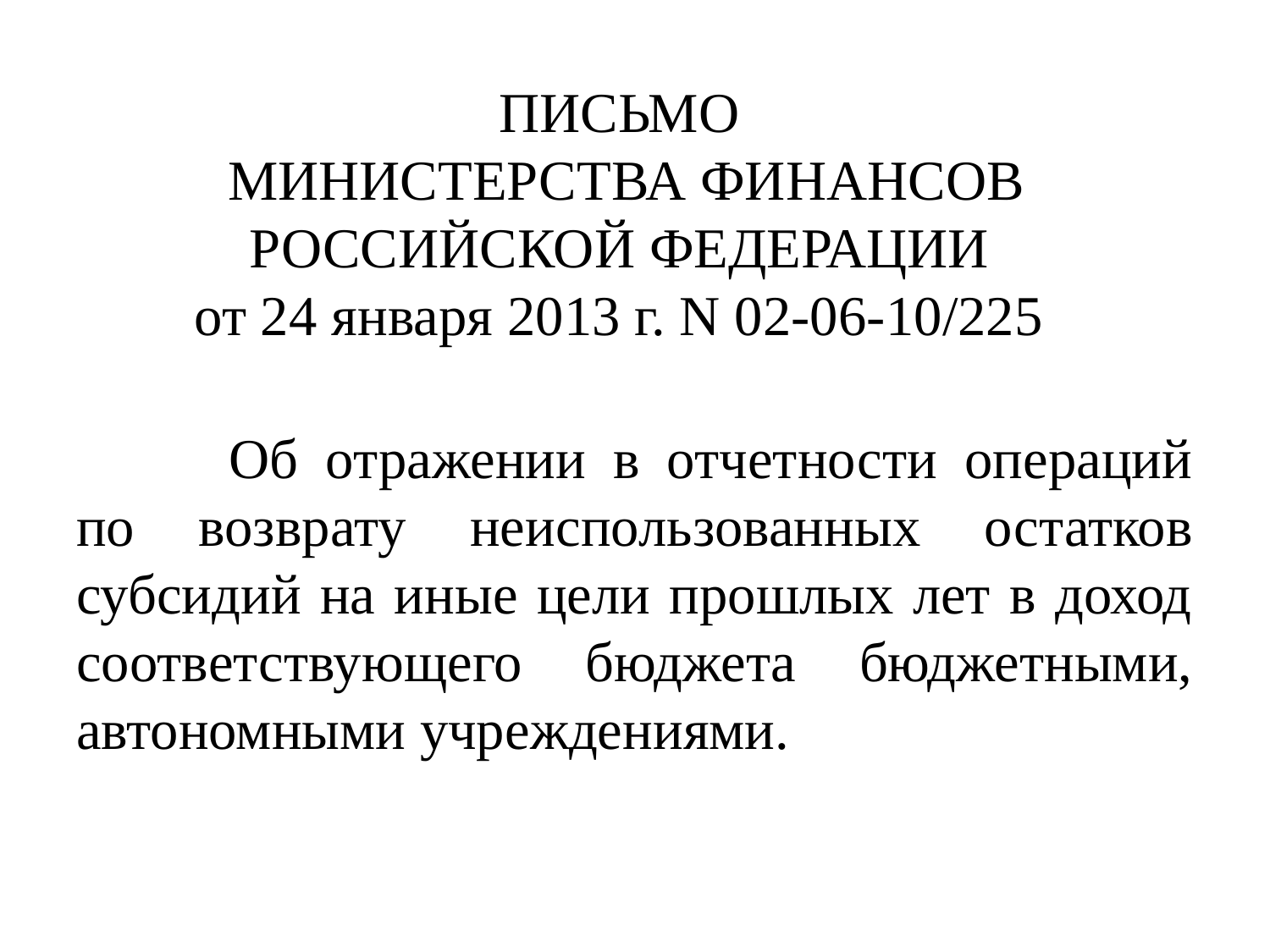

# ПИСЬМО МИНИСТЕРСТВА ФИНАНСОВ РОССИЙСКОЙ ФЕДЕРАЦИИ от 24 января 2013 г. N 02-06-10/225
	 Об отражении в отчетности операций по возврату неиспользованных остатков субсидий на иные цели прошлых лет в доход соответствующего бюджета бюджетными, автономными учреждениями.